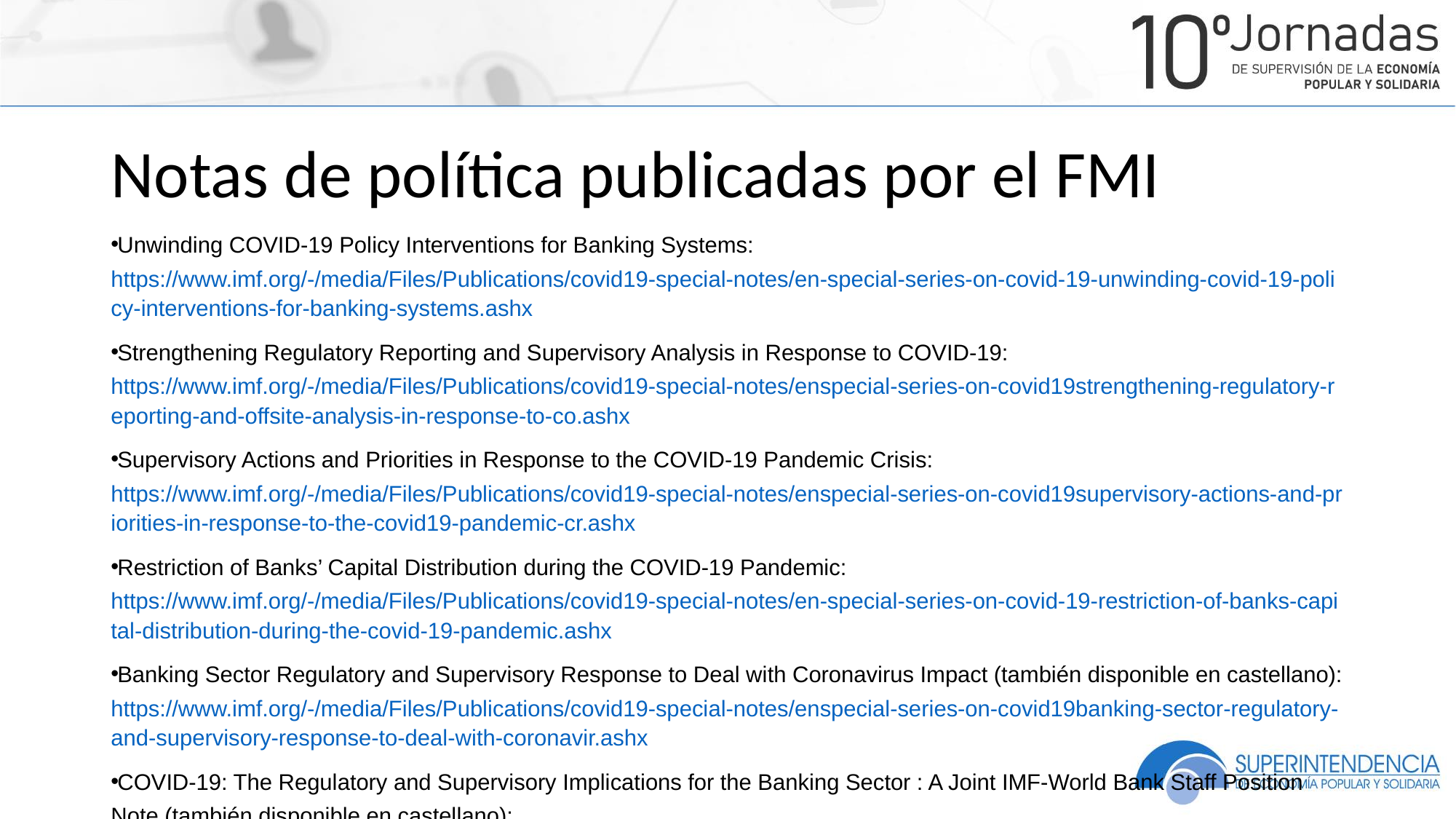

# Notas de política publicadas por el FMI
Unwinding COVID-19 Policy Interventions for Banking Systems: https://www.imf.org/-/media/Files/Publications/covid19-special-notes/en-special-series-on-covid-19-unwinding-covid-19-policy-interventions-for-banking-systems.ashx
Strengthening Regulatory Reporting and Supervisory Analysis in Response to COVID-19: https://www.imf.org/-/media/Files/Publications/covid19-special-notes/enspecial-series-on-covid19strengthening-regulatory-reporting-and-offsite-analysis-in-response-to-co.ashx
Supervisory Actions and Priorities in Response to the COVID-19 Pandemic Crisis: https://www.imf.org/-/media/Files/Publications/covid19-special-notes/enspecial-series-on-covid19supervisory-actions-and-priorities-in-response-to-the-covid19-pandemic-cr.ashx
Restriction of Banks’ Capital Distribution during the COVID-19 Pandemic: https://www.imf.org/-/media/Files/Publications/covid19-special-notes/en-special-series-on-covid-19-restriction-of-banks-capital-distribution-during-the-covid-19-pandemic.ashx
Banking Sector Regulatory and Supervisory Response to Deal with Coronavirus Impact (también disponible en castellano): https://www.imf.org/-/media/Files/Publications/covid19-special-notes/enspecial-series-on-covid19banking-sector-regulatory-and-supervisory-response-to-deal-with-coronavir.ashx
COVID-19: The Regulatory and Supervisory Implications for the Banking Sector : A Joint IMF-World Bank Staff Position Note (también disponible en castellano): https://www.imf.org/en/Publications/Miscellaneous-Publication-Other/Issues/2020/05/20/COVID-19-The-Regulatory-and-Supervisory-Implications-for-the-Banking-Sector-49452